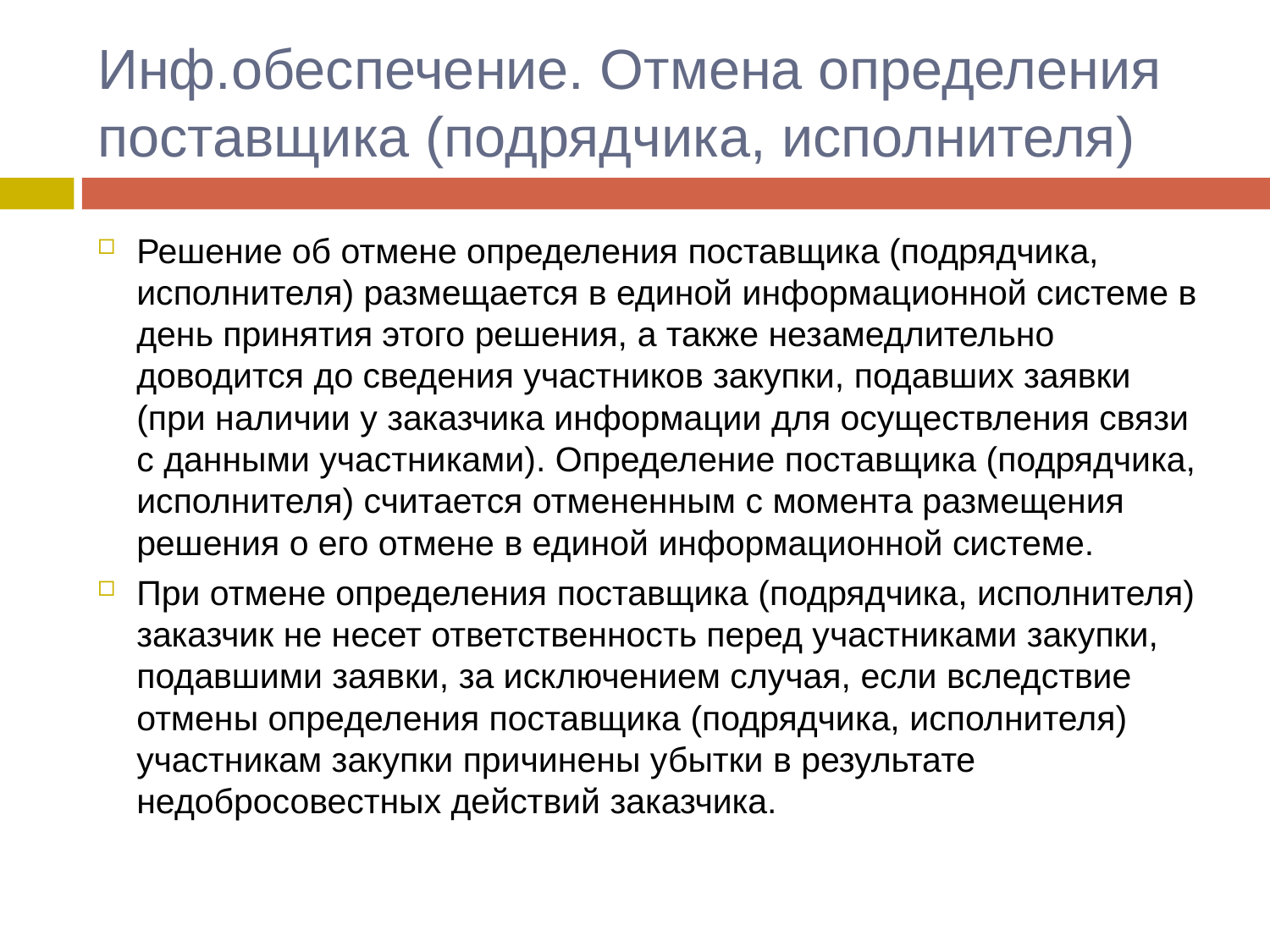

# Инф.обеспечение. Отмена определения поставщика (подрядчика, исполнителя)
Решение об отмене определения поставщика (подрядчика, исполнителя) размещается в единой информационной системе в день принятия этого решения, а также незамедлительно доводится до сведения участников закупки, подавших заявки (при наличии у заказчика информации для осуществления связи с данными участниками). Определение поставщика (подрядчика, исполнителя) считается отмененным с момента размещения решения о его отмене в единой информационной системе.
При отмене определения поставщика (подрядчика, исполнителя) заказчик не несет ответственность перед участниками закупки, подавшими заявки, за исключением случая, если вследствие отмены определения поставщика (подрядчика, исполнителя) участникам закупки причинены убытки в результате недобросовестных действий заказчика.